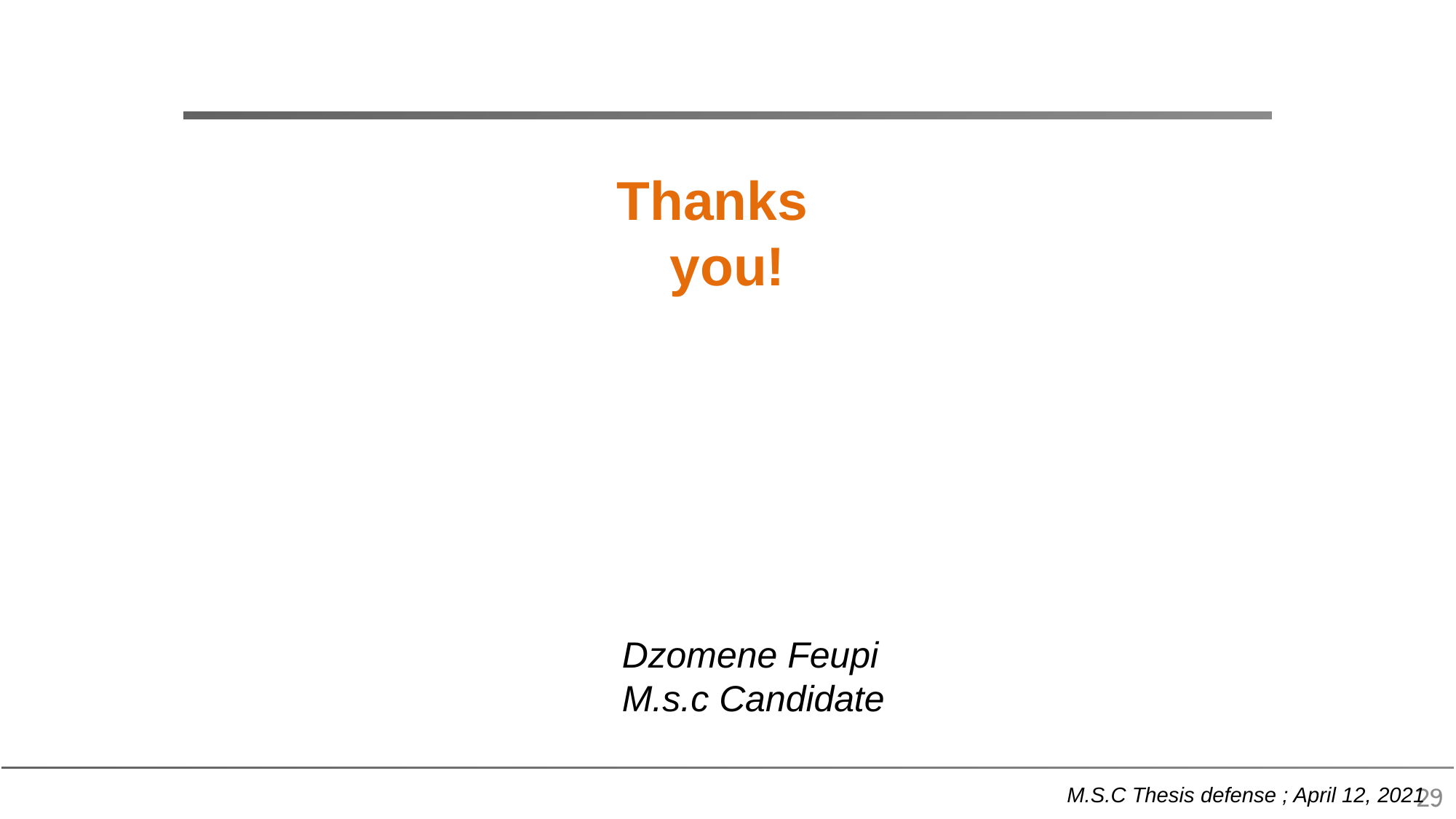

Thanks
you!
Dzomene Feupi
M.s.c Candidate

29
M.S.C Thesis defense ; April 12, 2021